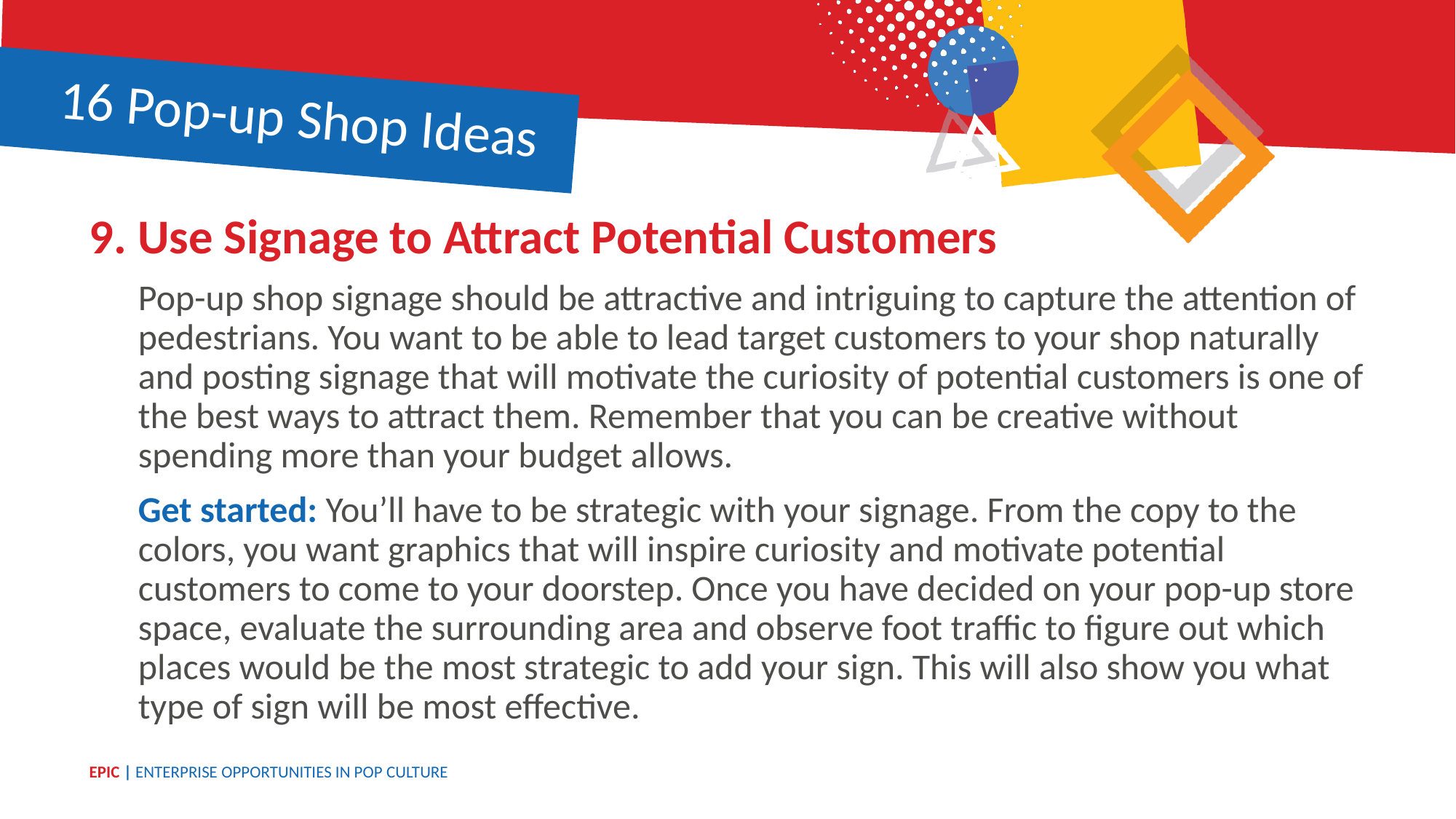

16 Pop-up Shop Ideas

9. Use Signage to Attract Potential Customers
Pop-up shop signage should be attractive and intriguing to capture the attention of pedestrians. You want to be able to lead target customers to your shop naturally and posting signage that will motivate the curiosity of potential customers is one of the best ways to attract them. Remember that you can be creative without spending more than your budget allows.
Get started: You’ll have to be strategic with your signage. From the copy to the colors, you want graphics that will inspire curiosity and motivate potential customers to come to your doorstep. Once you have decided on your pop-up store space, evaluate the surrounding area and observe foot traffic to figure out which places would be the most strategic to add your sign. This will also show you what type of sign will be most effective.